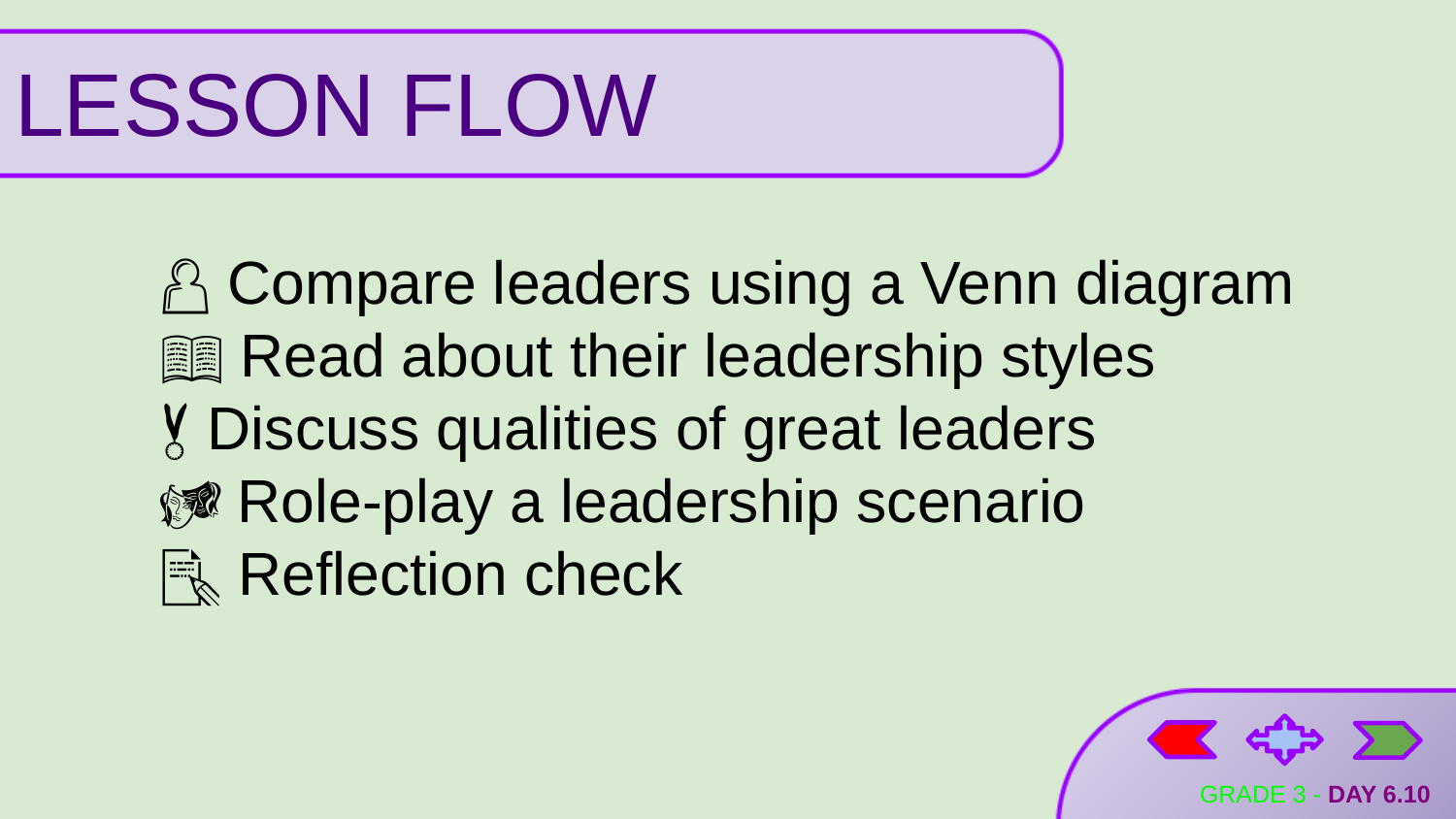

# LESSON FLOW

👤 Compare leaders using a Venn diagram
📖 Read about their leadership styles
🏅 Discuss qualities of great leaders
🎭 Role-play a leadership scenario
📝 Reflection check

GRADE 3 - DAY 6.10